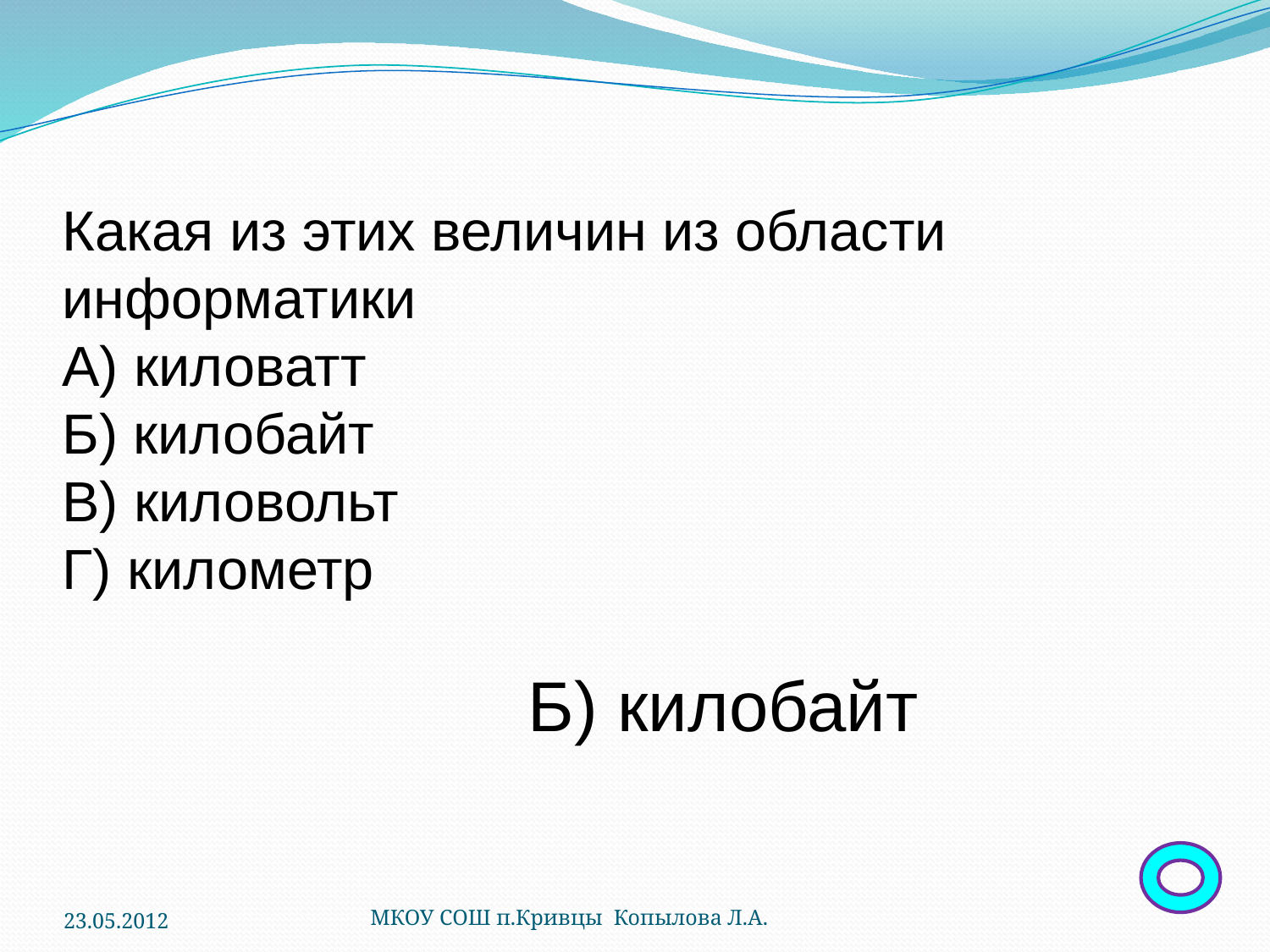

Какая из этих величин из области информатики
А) киловатт
Б) килобайт
В) киловольт
Г) километр
Б) килобайт

23.05.2012
МКОУ СОШ п.Кривцы  Копылова Л.А.